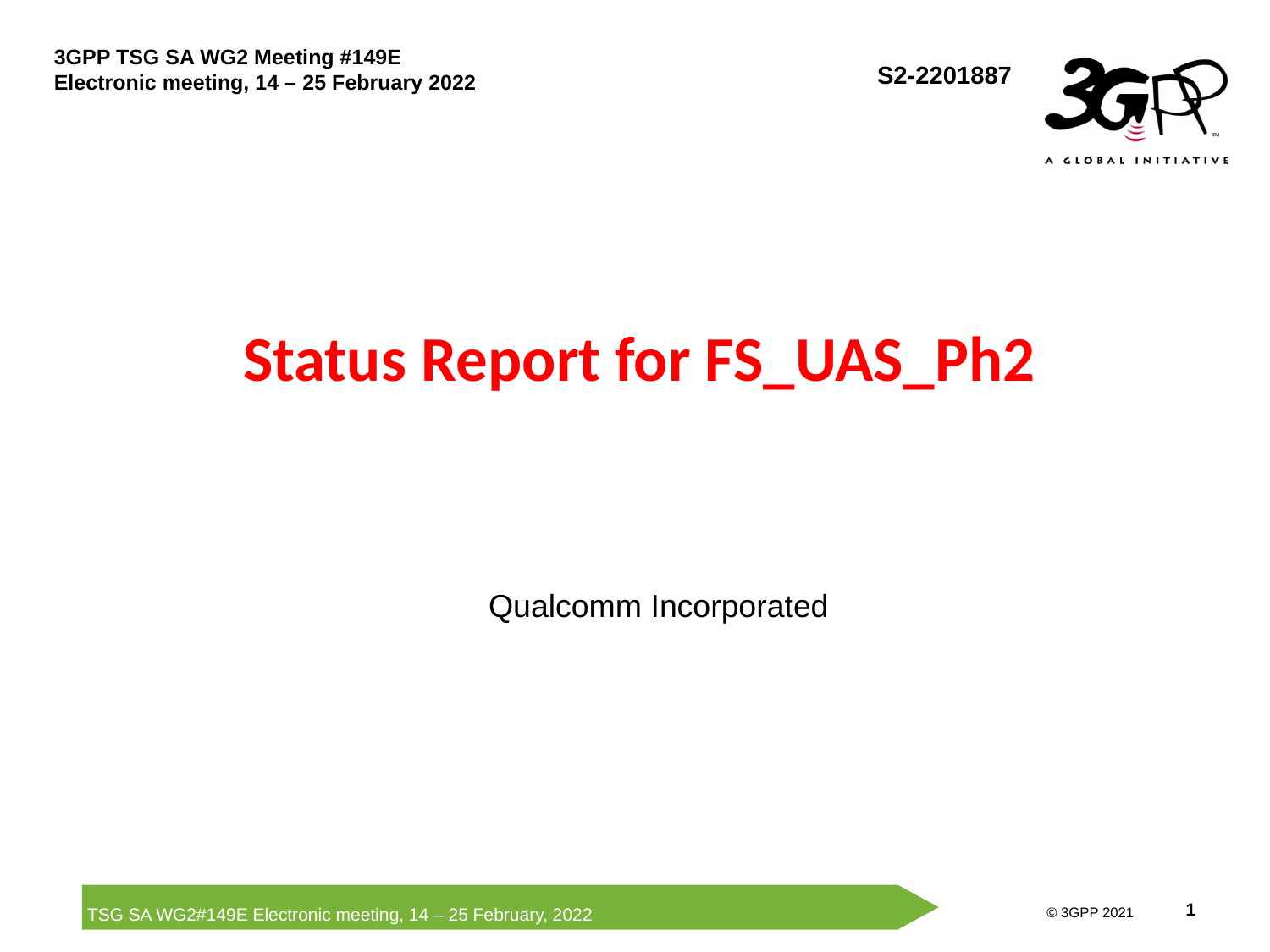

S2-2201887
# Status Report for FS_UAS_Ph2
Qualcomm Incorporated